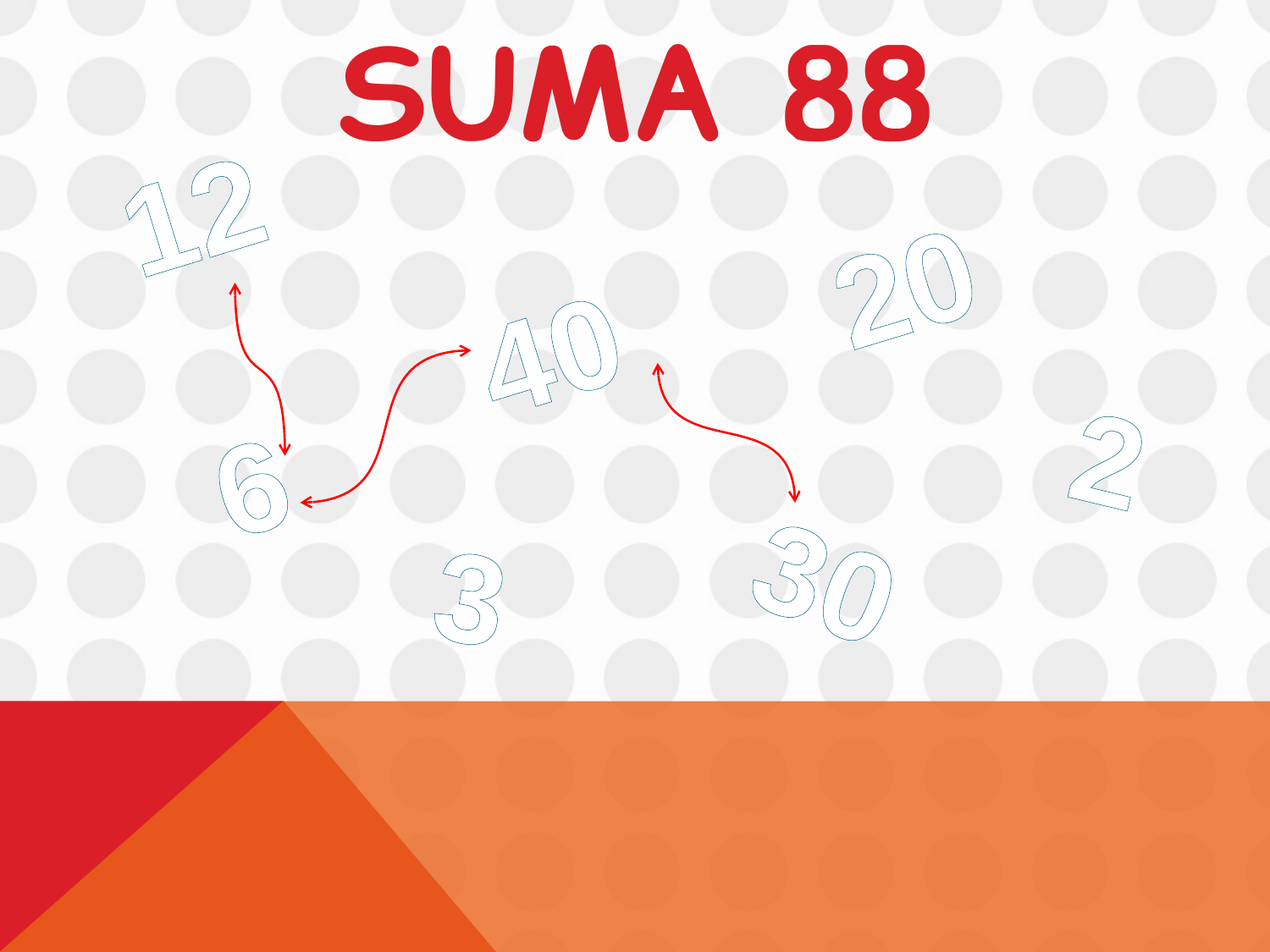

# Suma 88
12
20
40
2
6
30
3